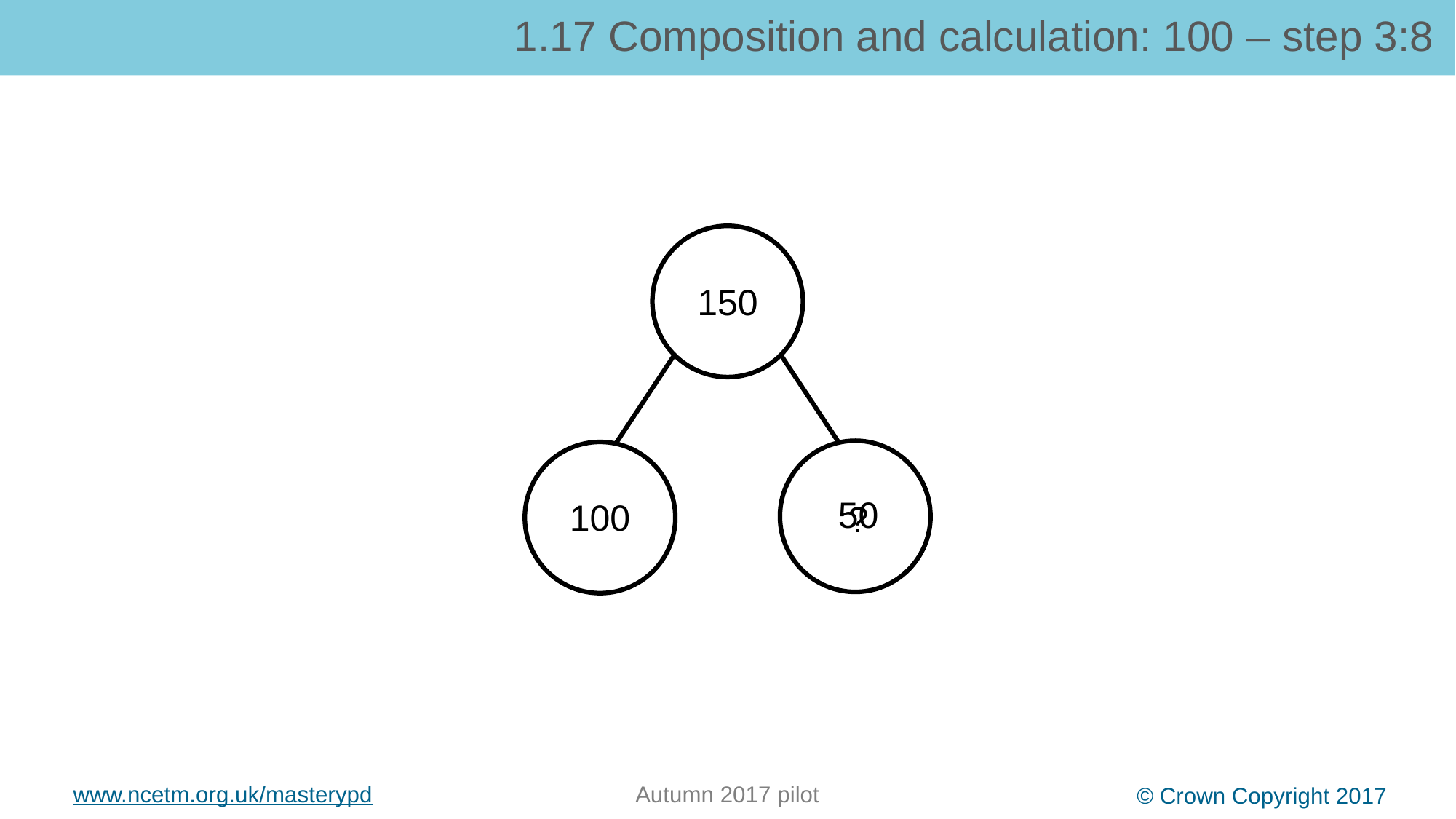

1.17 Composition and calculation: 100 – step 3:8

150
50
100
?